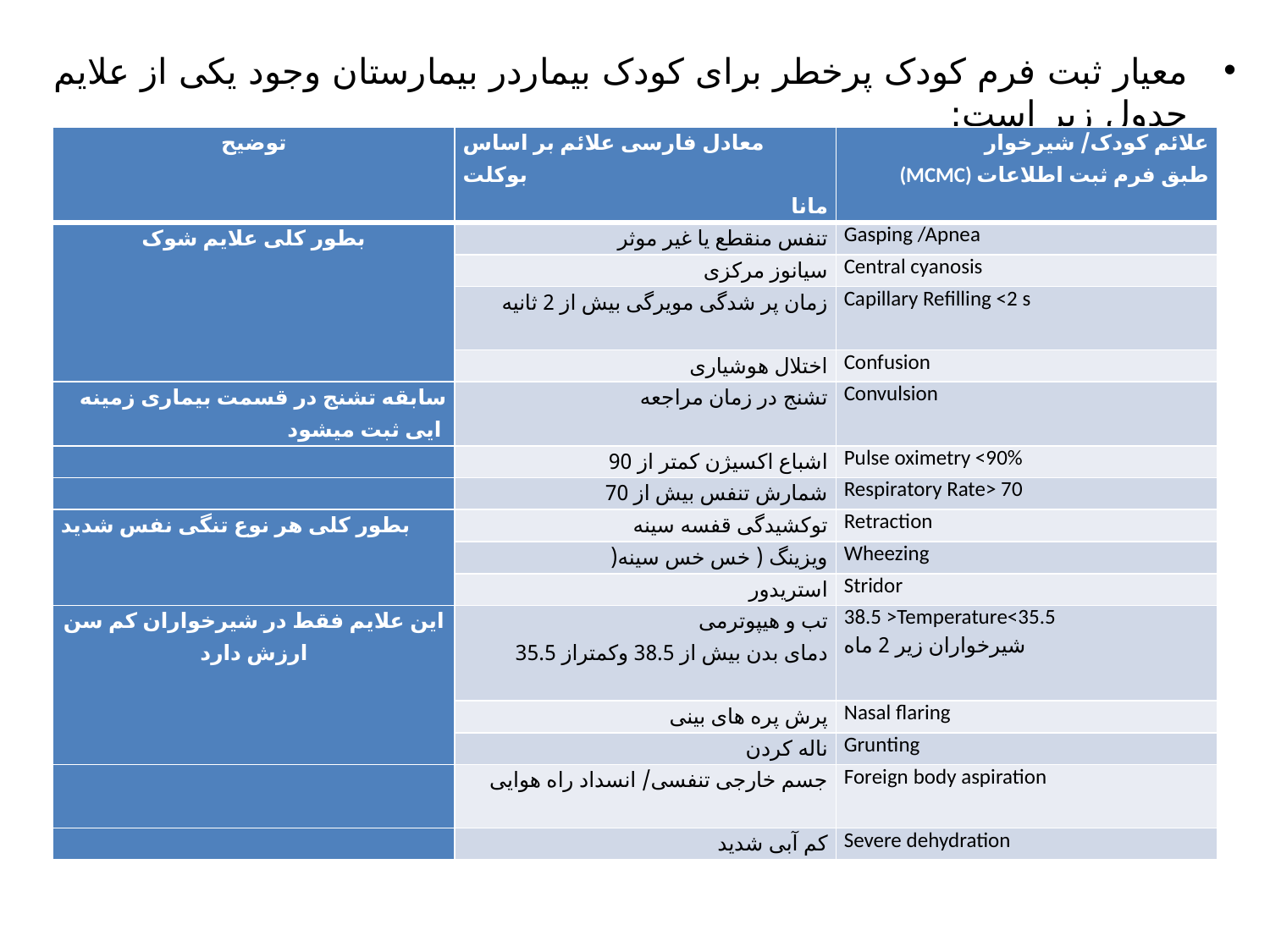

معیار ثبت فرم کودک پرخطر برای کودک بیماردر بیمارستان وجود یکی از علایم جدول زیر است:

| توضیح | معادل فارسی علائم بر اساس بوکلت مانا | علائم کودک/ شیرخوار (MCMC) طبق فرم ثبت اطلاعات |
| --- | --- | --- |
| بطور کلی علایم شوک | تنفس منقطع یا غیر موثر | Gasping /Apnea |
|  | سیانوز مرکزی | Central cyanosis |
|  | زمان پر شدگی مویرگی بیش از 2 ثانیه | Capillary Refilling <2 s |
|  | اختلال هوشیاری | Confusion |
| سابقه تشنج در قسمت بیماری زمینه ایی ثبت میشود | تشنج در زمان مراجعه | Convulsion |
|  | اشباع اکسیژن کمتر از 90 | Pulse oximetry <90% |
|  | شمارش تنفس بیش از 70 | Respiratory Rate> 70 |
| بطور کلی هر نوع تنگی نفس شدید | توکشیدگی قفسه سینه | Retraction |
|  | ویزینگ ( خس خس سینه( | Wheezing |
|  | استریدور | Stridor |
| این علایم فقط در شیرخواران کم سن ارزش دارد | تب و هیپوترمی دمای بدن بیش از 38.5 وکمتراز 35.5 | 38.5 >Temperature<35.5 شیرخواران زیر 2 ماه |
|  | پرش پره های بینی | Nasal flaring |
|  | ناله کردن | Grunting |
|  | جسم خارجی تنفسی/ انسداد راه هوایی | Foreign body aspiration |
|  | کم آبی شدید | Severe dehydration |